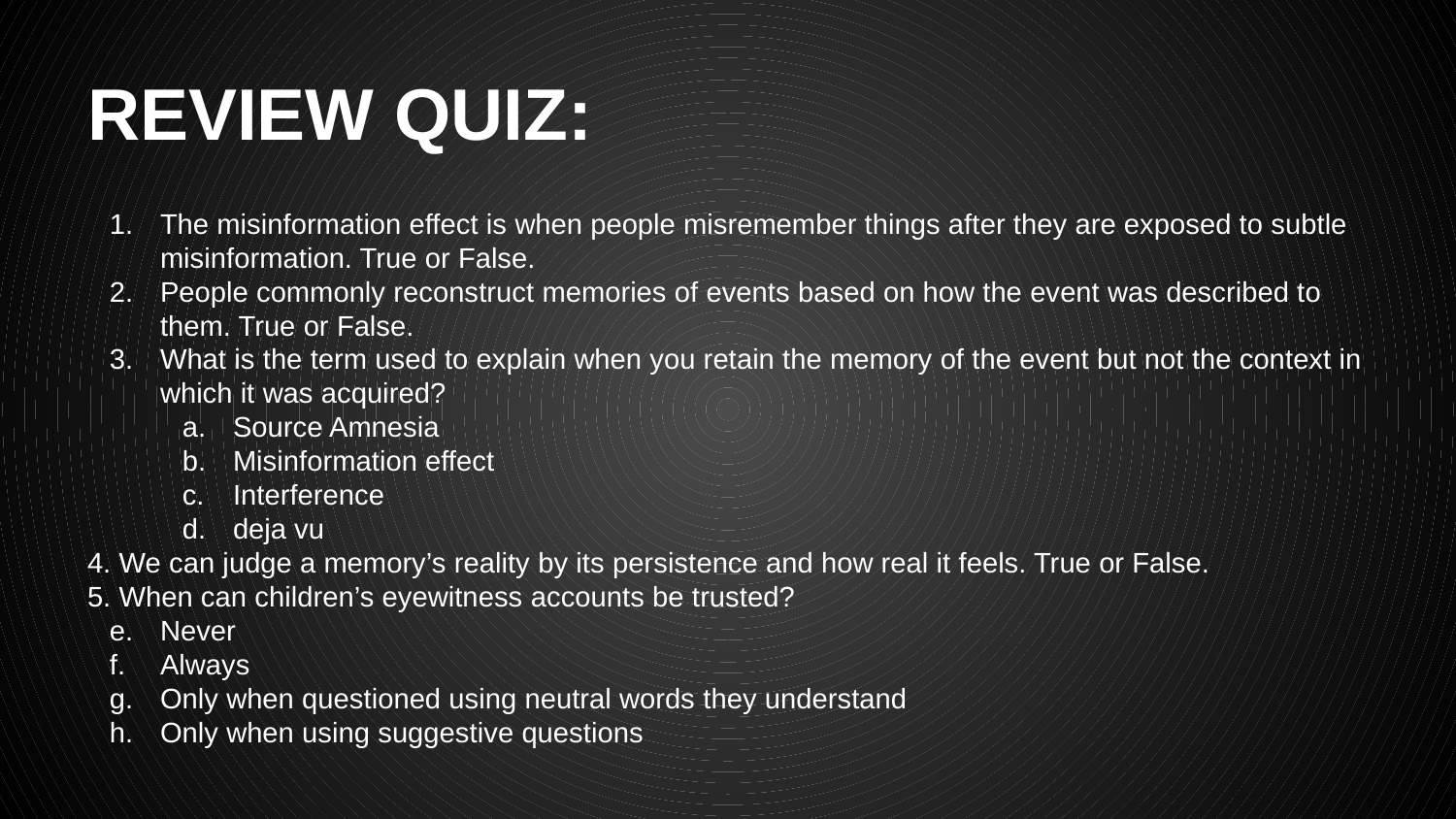

# REVIEW QUIZ:
The misinformation effect is when people misremember things after they are exposed to subtle misinformation. True or False.
People commonly reconstruct memories of events based on how the event was described to them. True or False.
What is the term used to explain when you retain the memory of the event but not the context in which it was acquired?
Source Amnesia
Misinformation effect
Interference
deja vu
4. We can judge a memory’s reality by its persistence and how real it feels. True or False.
5. When can children’s eyewitness accounts be trusted?
Never
Always
Only when questioned using neutral words they understand
Only when using suggestive questions